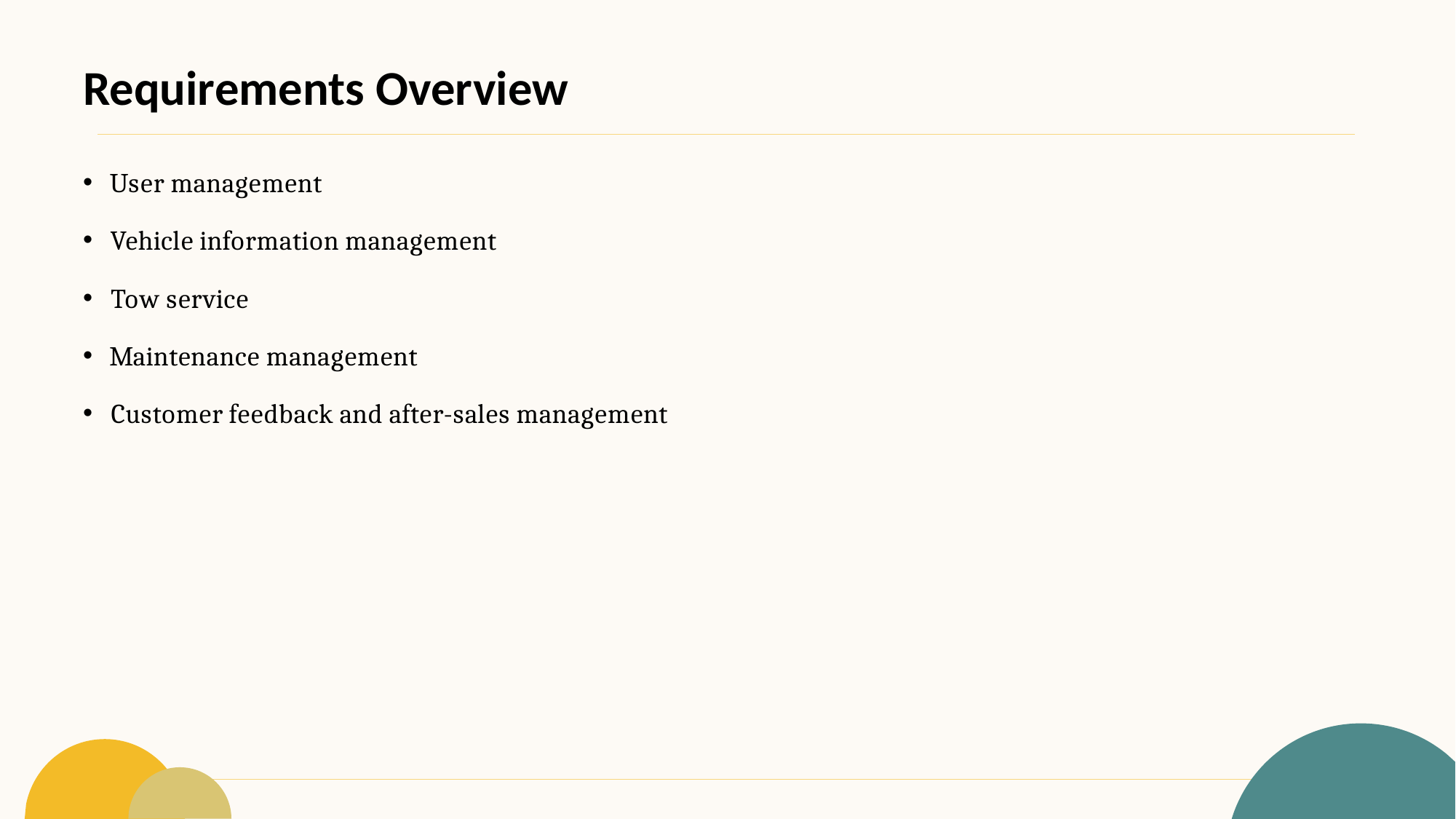

# Requirements Overview
User management
Vehicle information management
Tow service
Maintenance management
Customer feedback and after-sales management